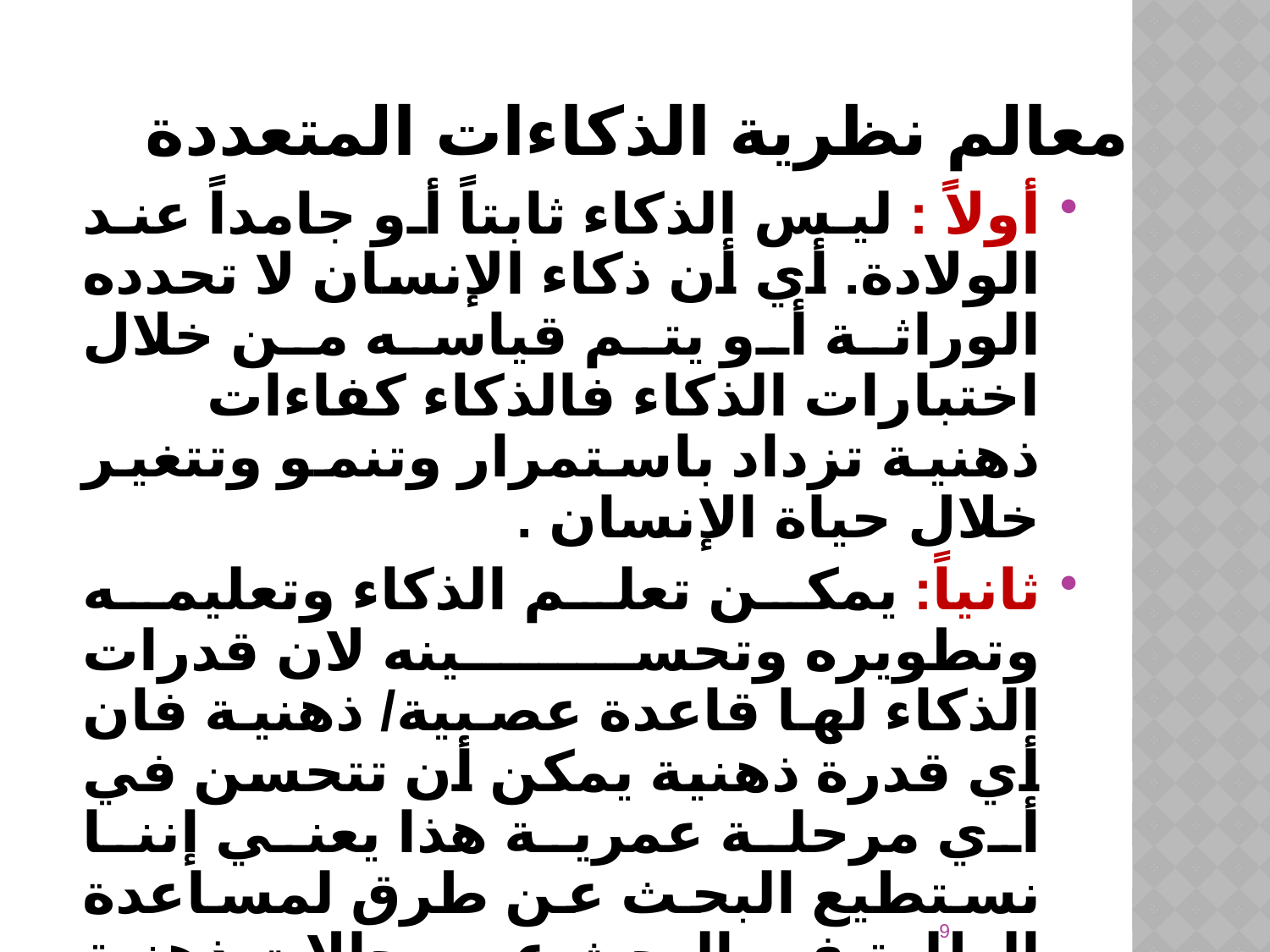

# معالم نظرية الذكاءات المتعددة
أولاً : ليس الذكاء ثابتاً أو جامداً عند الولادة. أي أن ذكاء الإنسان لا تحدده الوراثة أو يتم قياسه من خلال اختبارات الذكاء فالذكاء كفاءات ذهنية تزداد باستمرار وتنمو وتتغير خلال حياة الإنسان .
ثانياً: يمكن تعلم الذكاء وتعليمه وتطويره وتحسينه لان قدرات الذكاء لها قاعدة عصبية/ ذهنية فان أي قدرة ذهنية يمكن أن تتحسن في أي مرحلة عمرية هذا يعني إننا نستطيع البحث عن طرق لمساعدة الطلبة في البحث عن مجالات ذهنية جديدة من خلال التمارين أو التدريبات كما هو الحال في تنمية أي مهارة.
9